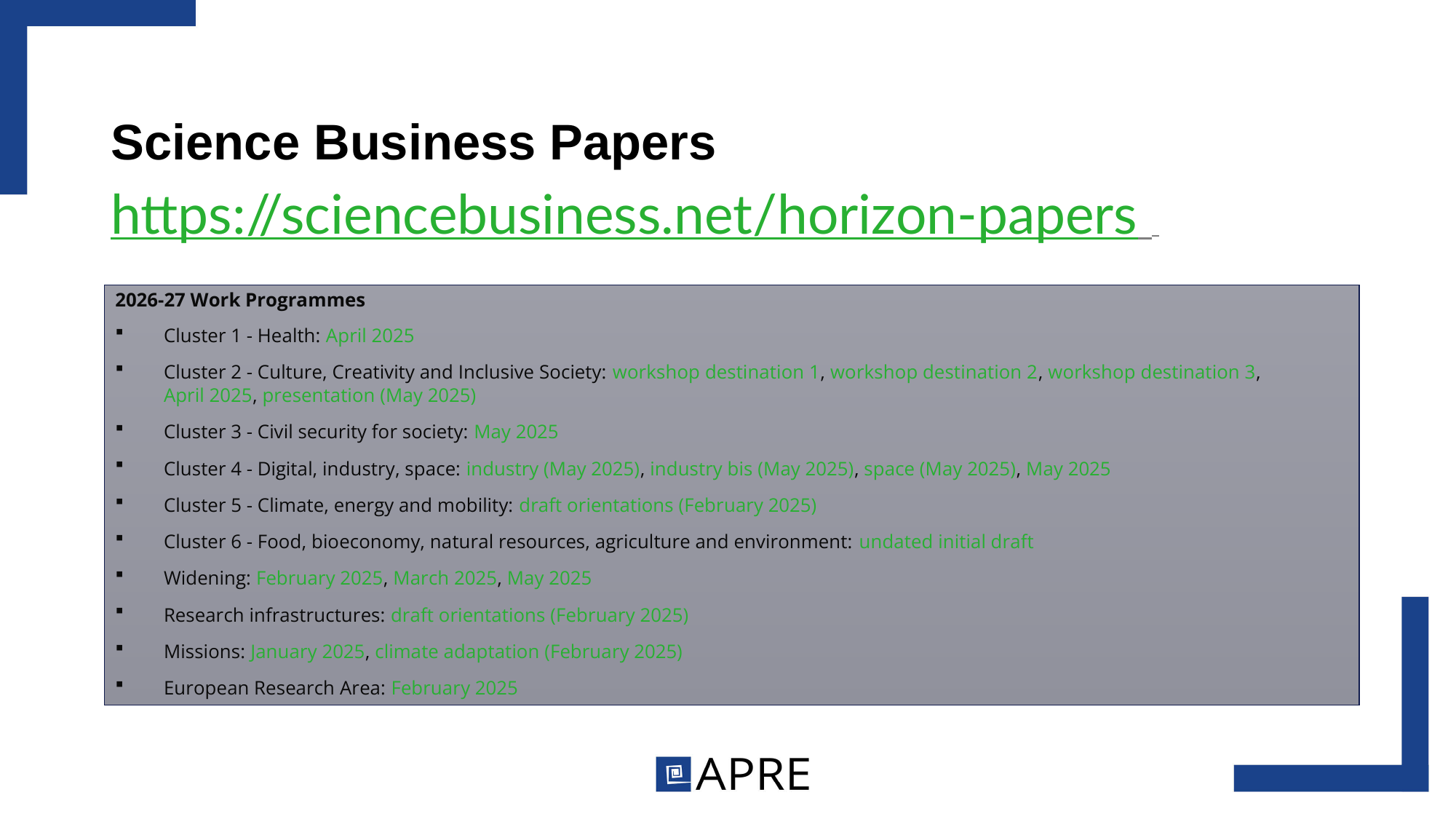

# Science Business Papers
https://sciencebusiness.net/horizon-papers
2026-27 Work Programmes
Cluster 1 - Health: April 2025
Cluster 2 - Culture, Creativity and Inclusive Society: workshop destination 1, workshop destination 2, workshop destination 3, April 2025, presentation (May 2025)
Cluster 3 - Civil security for society: May 2025
Cluster 4 - Digital, industry, space: industry (May 2025), industry bis (May 2025), space (May 2025), May 2025
Cluster 5 - Climate, energy and mobility: draft orientations (February 2025)
Cluster 6 - Food, bioeconomy, natural resources, agriculture and environment: undated initial draft
Widening: February 2025, March 2025, May 2025
Research infrastructures: draft orientations (February 2025)
Missions: January 2025, climate adaptation (February 2025)
European Research Area: February 2025